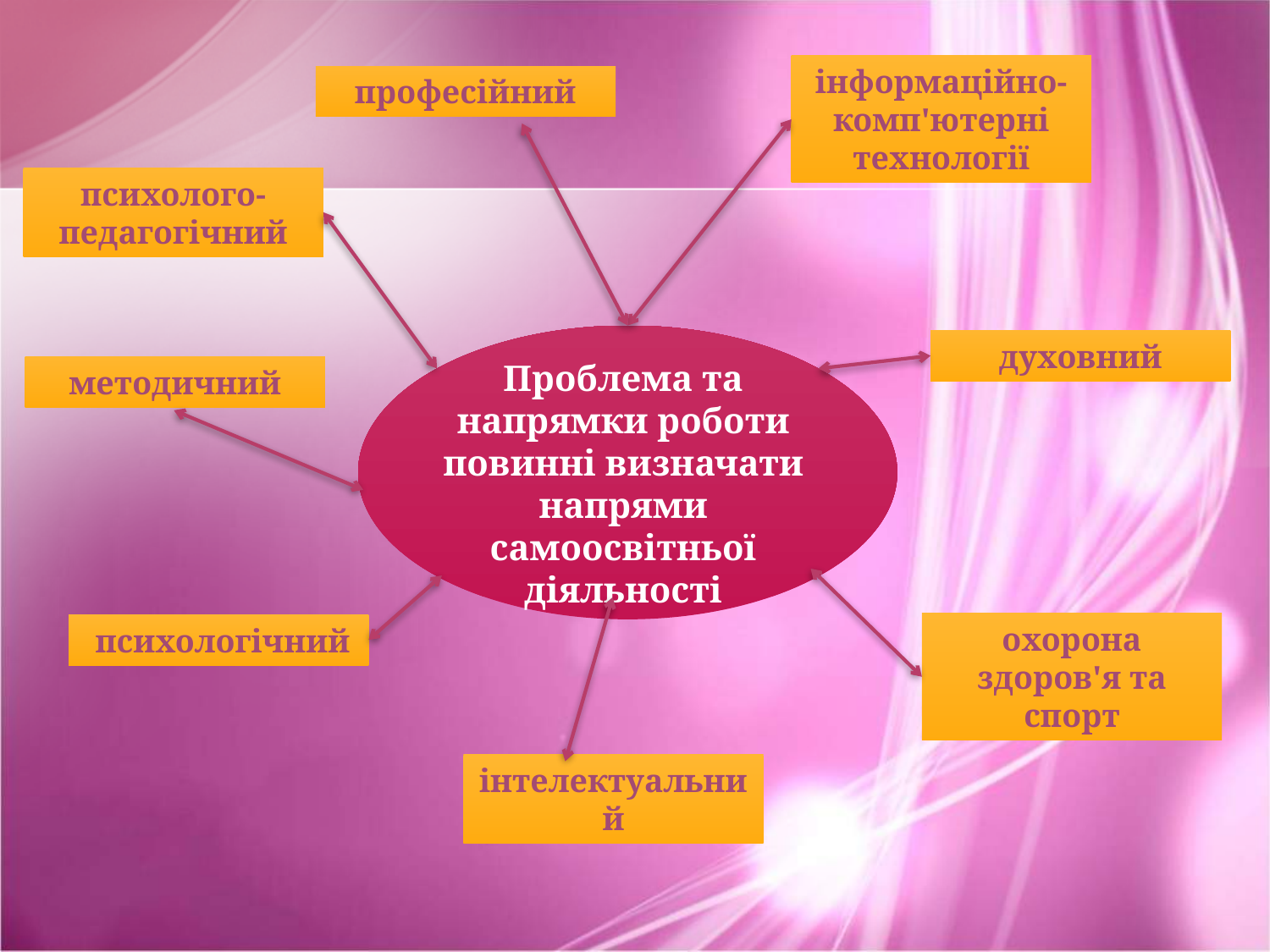

інформаційно-комп'ютерні технології
професійний
психолого-педагогічний

Проблема та напрямки роботи повинні визначати напрями самоосвітньої діяльності
духовний
методичний
охорона здоров'я та спорт
 психологічний
інтелектуальний